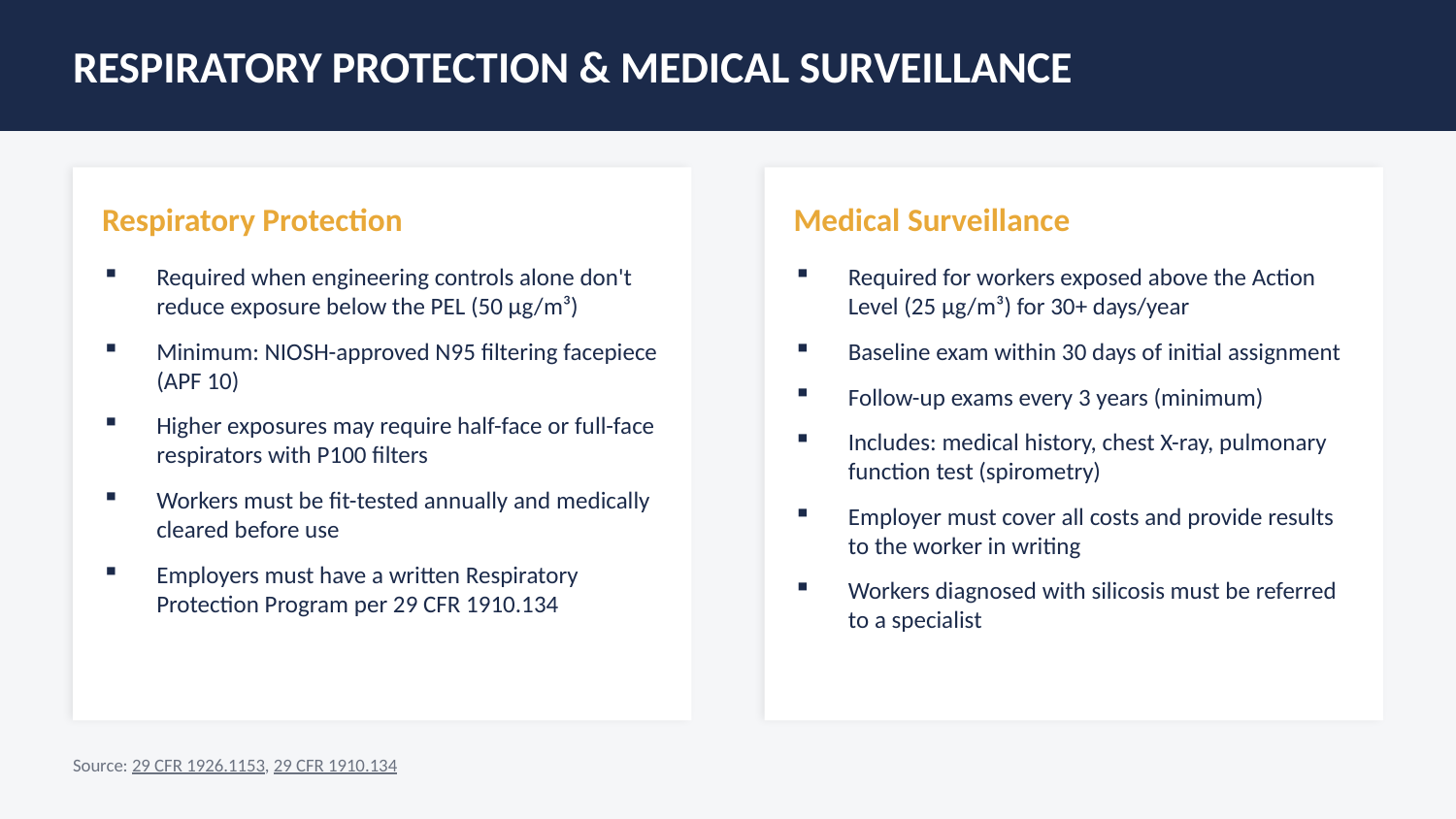

RESPIRATORY PROTECTION & MEDICAL SURVEILLANCE

Respiratory Protection
Medical Surveillance
Required when engineering controls alone don't reduce exposure below the PEL (50 μg/m³)
Minimum: NIOSH-approved N95 filtering facepiece (APF 10)
Higher exposures may require half-face or full-face respirators with P100 filters
Workers must be fit-tested annually and medically cleared before use
Employers must have a written Respiratory Protection Program per 29 CFR 1910.134
Required for workers exposed above the Action Level (25 μg/m³) for 30+ days/year
Baseline exam within 30 days of initial assignment
Follow-up exams every 3 years (minimum)
Includes: medical history, chest X-ray, pulmonary function test (spirometry)
Employer must cover all costs and provide results to the worker in writing
Workers diagnosed with silicosis must be referred to a specialist
Source: 29 CFR 1926.1153, 29 CFR 1910.134